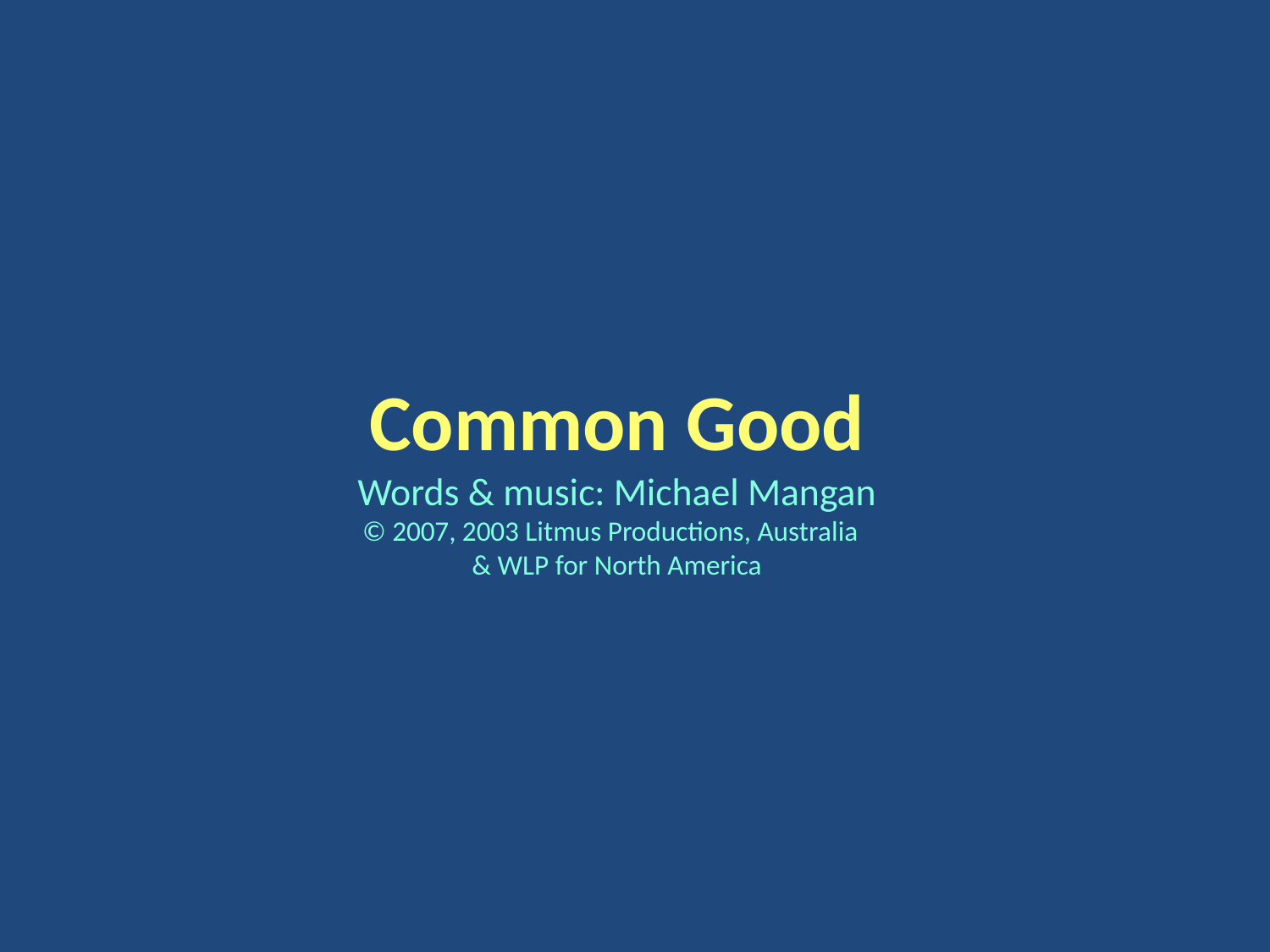

Common Good
Words & music: Michael Mangan
© 2007, 2003 Litmus Productions, Australia
& WLP for North America